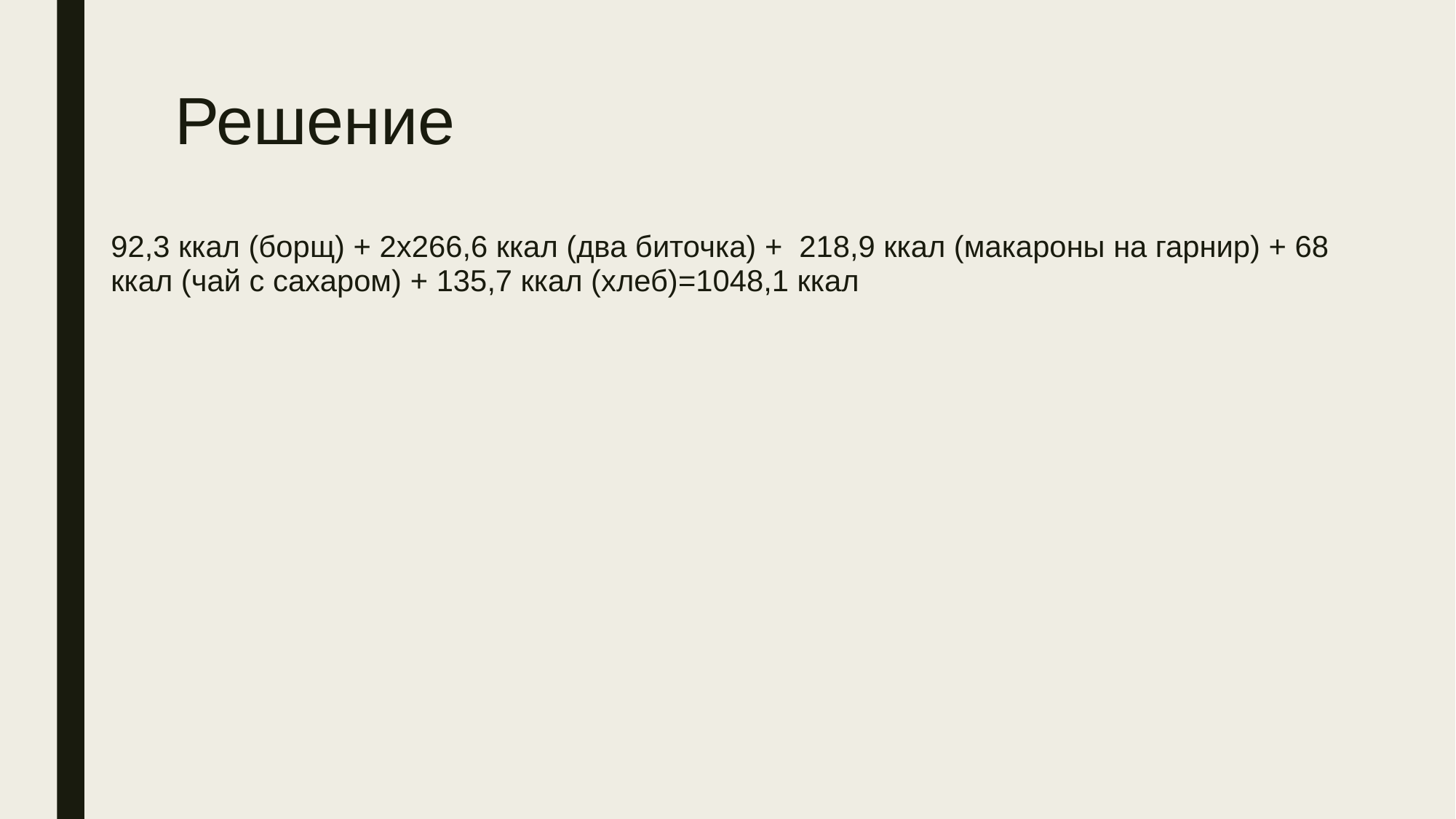

# Решение
92,3 ккал (борщ) + 2х266,6 ккал (два биточка) +  218,9 ккал (макароны на гарнир) + 68 ккал (чай с сахаром) + 135,7 ккал (хлеб)=1048,1 ккал